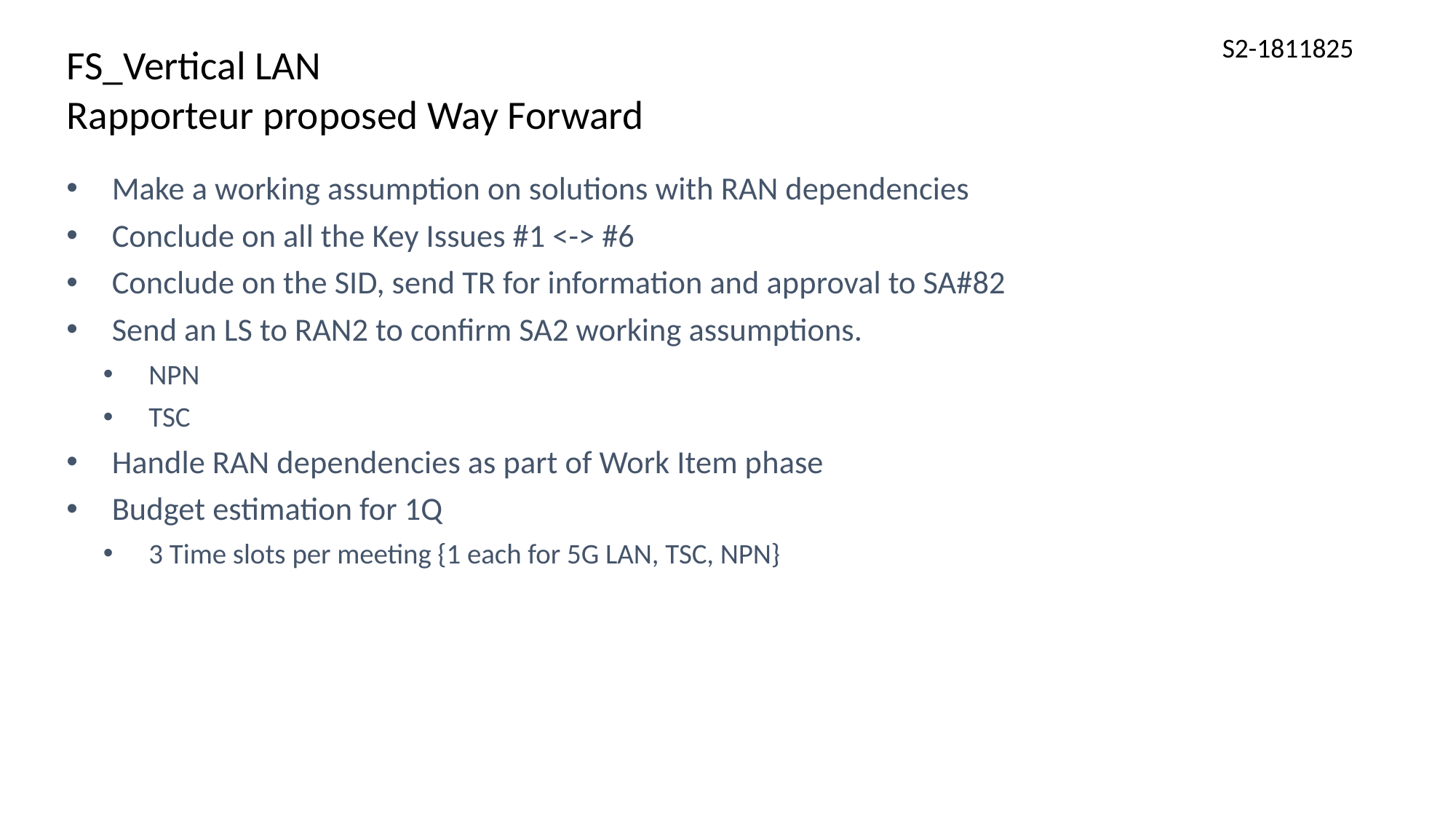

S2-1811825
FS_Vertical LAN
Rapporteur proposed Way Forward
Make a working assumption on solutions with RAN dependencies
Conclude on all the Key Issues #1 <-> #6
Conclude on the SID, send TR for information and approval to SA#82
Send an LS to RAN2 to confirm SA2 working assumptions.
NPN
TSC
Handle RAN dependencies as part of Work Item phase
Budget estimation for 1Q
3 Time slots per meeting {1 each for 5G LAN, TSC, NPN}